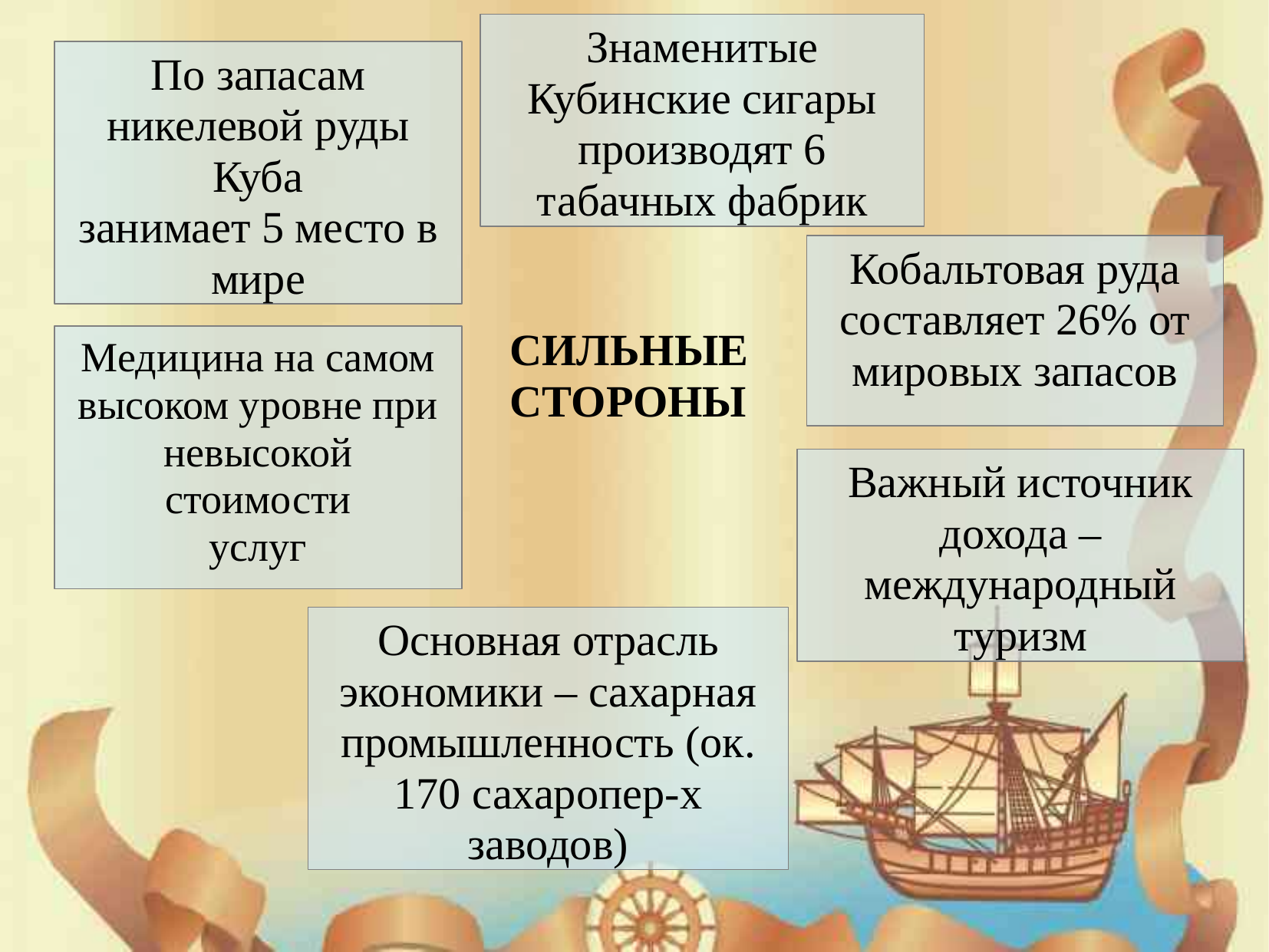

Знаменитые
Кубинские сигары
производят 6
табачных фабрик
По запасам
никелевой руды Куба
занимает 5 место в
мире
Кобальтовая руда
составляет 26% от
мировых запасов
СИЛЬНЫЕ
СТОРОНЫ
Медицина на самом
высоком уровне при
невысокой стоимости
услуг
Важный источник
дохода –
международный
туризм
Основная отрасль
экономики – сахарная
промышленность (ок.
170 сахаропер-х
заводов)